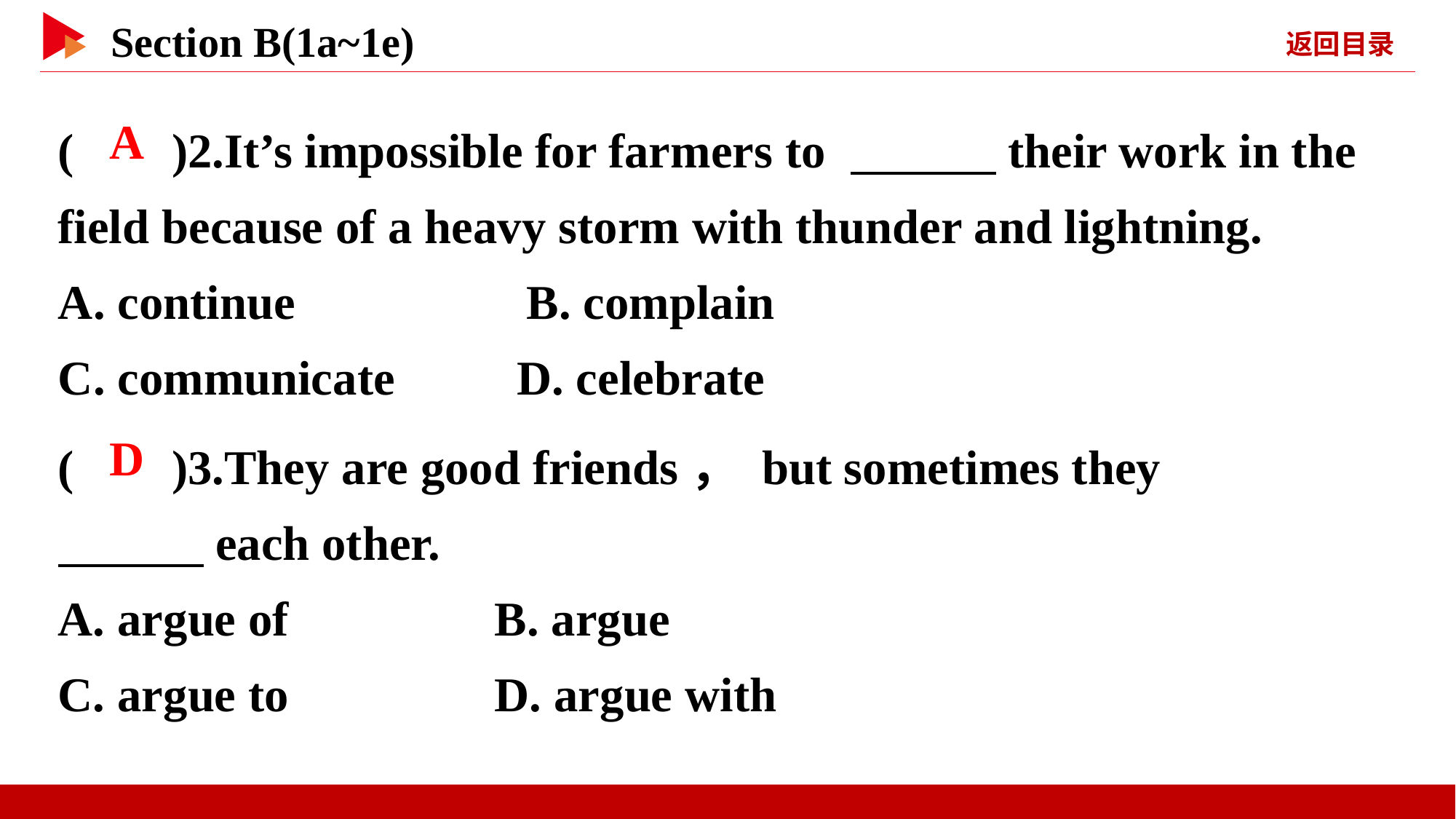

(        )2.It’s impossible for farmers to 　　　their work in the field because of a heavy storm with thunder and lightning.
A. continue                   B. complain
C. communicate          D. celebrate
   A
(        )3.They are good friends， but sometimes they
　　　each other.
A. argue of             	B. argue
C. argue to             	D. argue with
   D